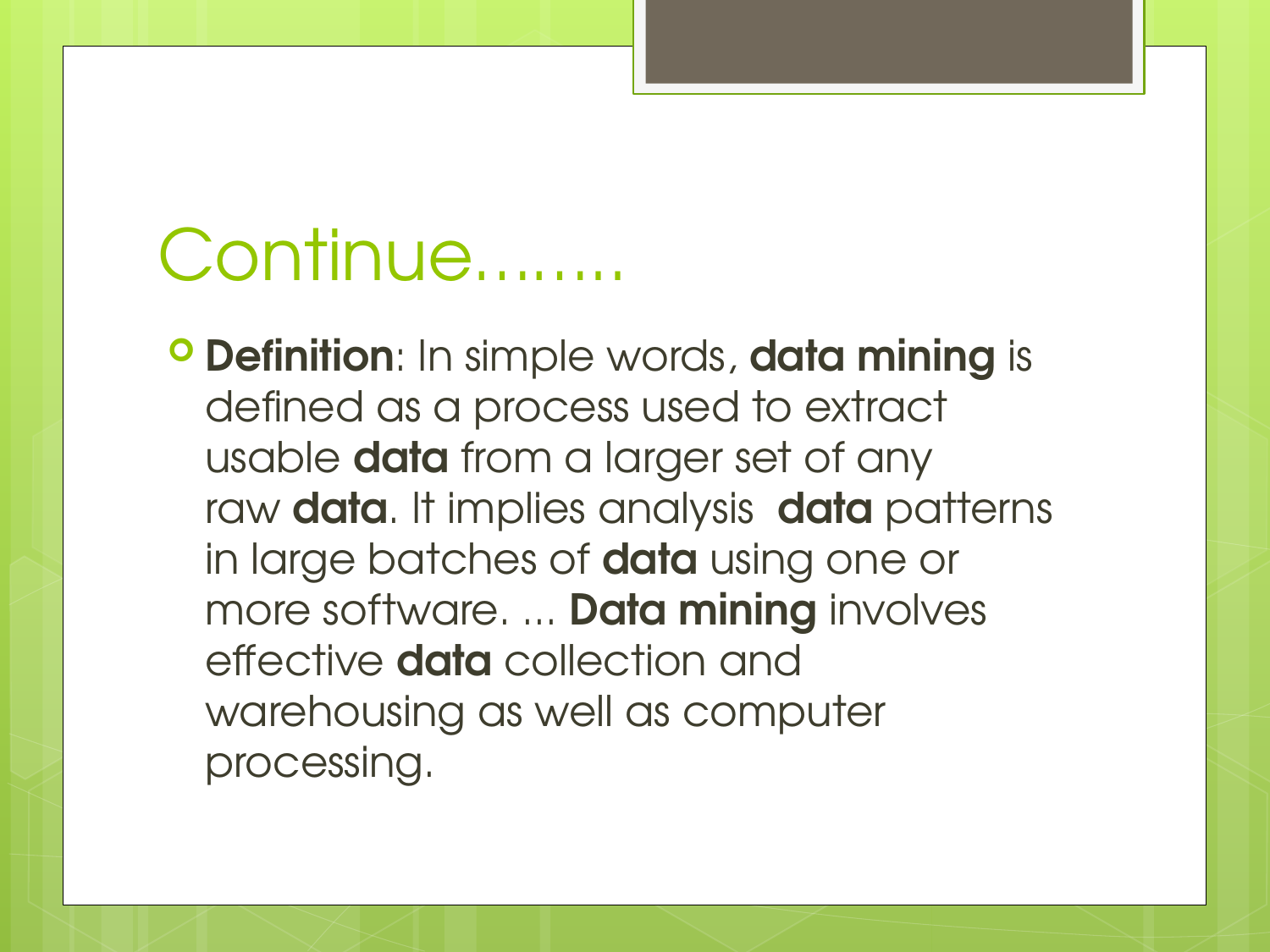

# Continue……..
Definition: In simple words, data mining is defined as a process used to extract usable data from a larger set of any raw data. It implies analysis  data patterns in large batches of data using one or more software. ... Data mining involves effective data collection and warehousing as well as computer processing.